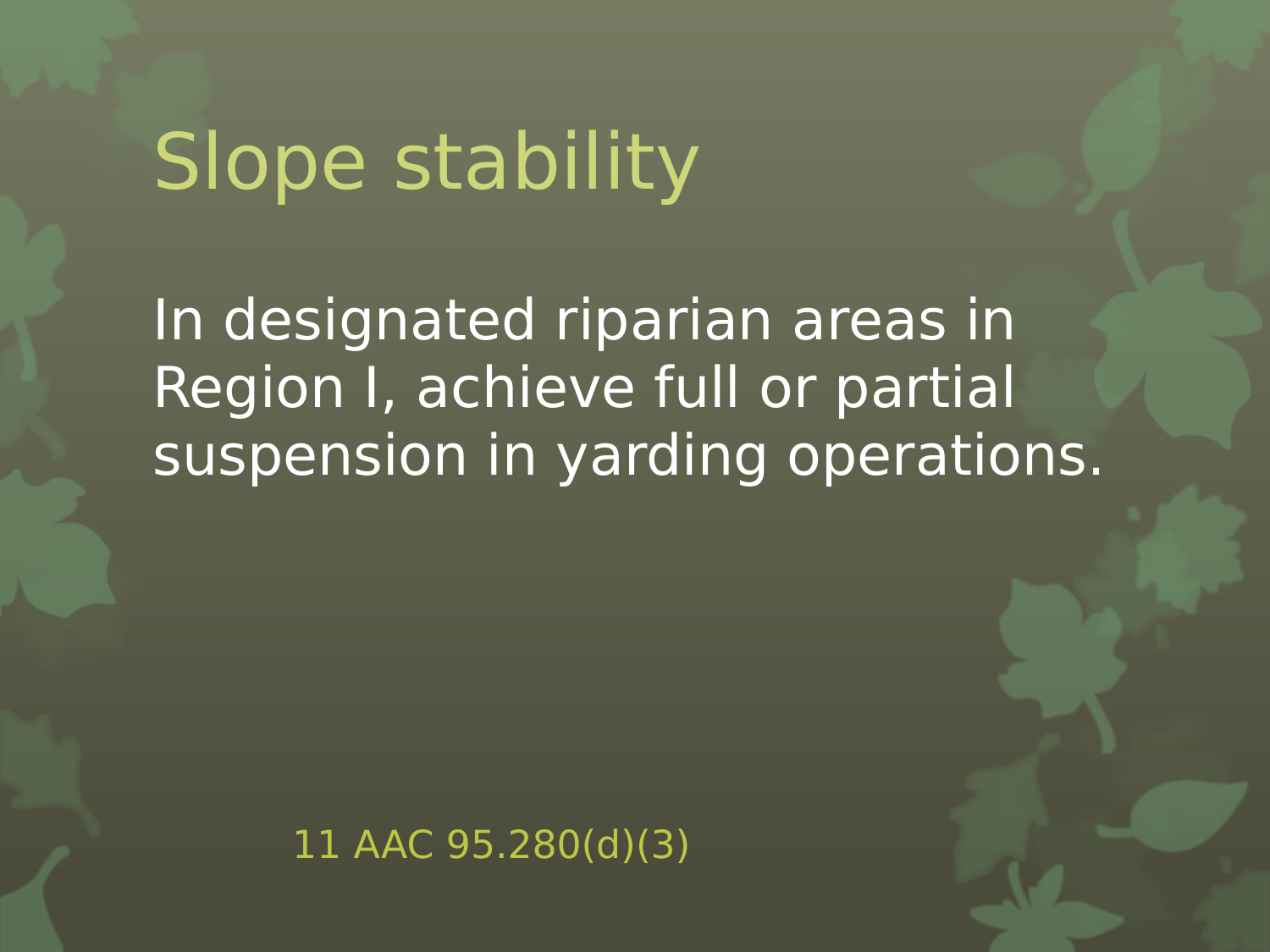

# Slope stability
In designated riparian areas in Region I, achieve full or partial suspension in yarding operations.

								 11 AAC 95.280(d)(3)